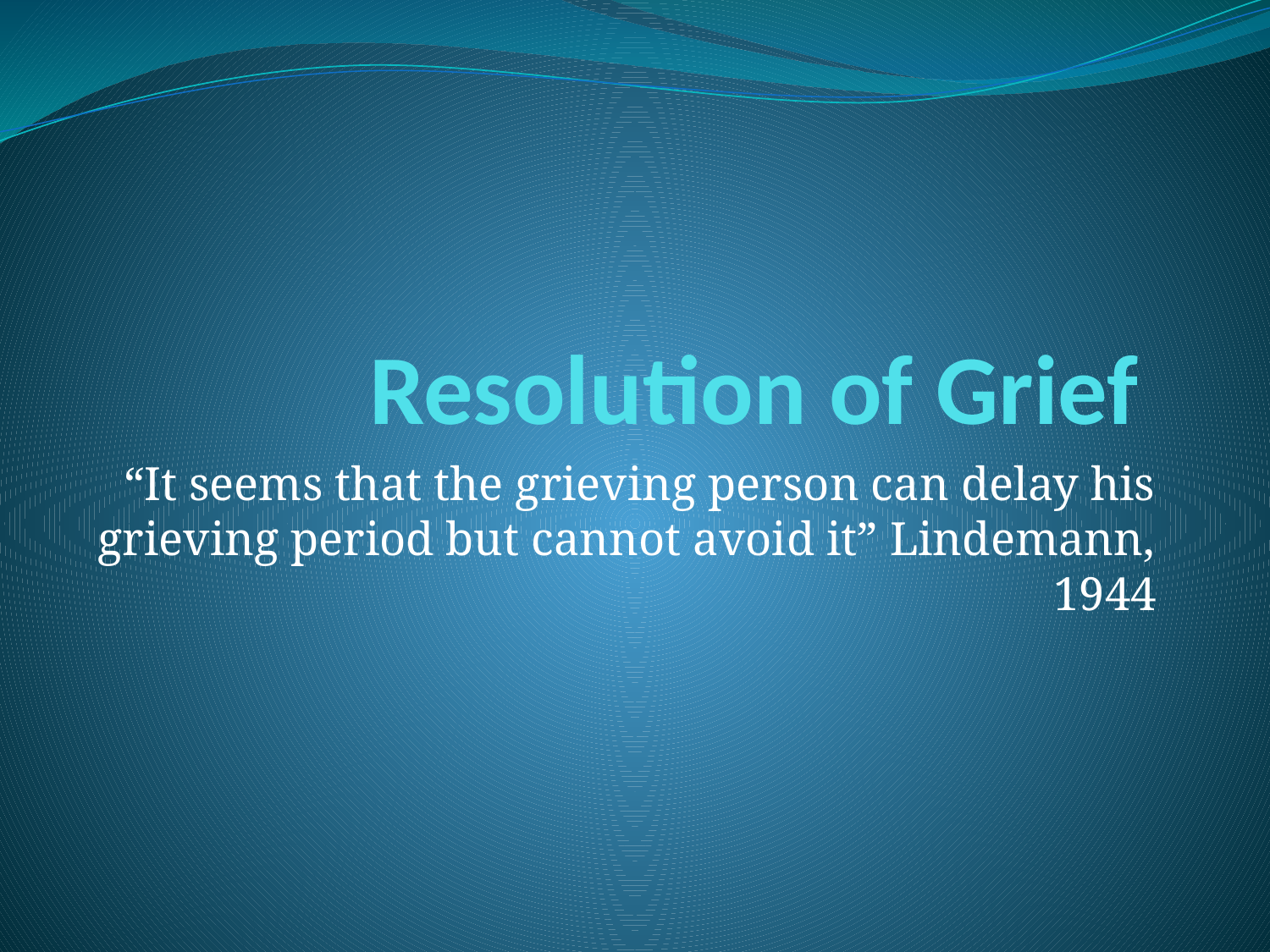

# Resolution of Grief
“It seems that the grieving person can delay his grieving period but cannot avoid it” Lindemann, 1944